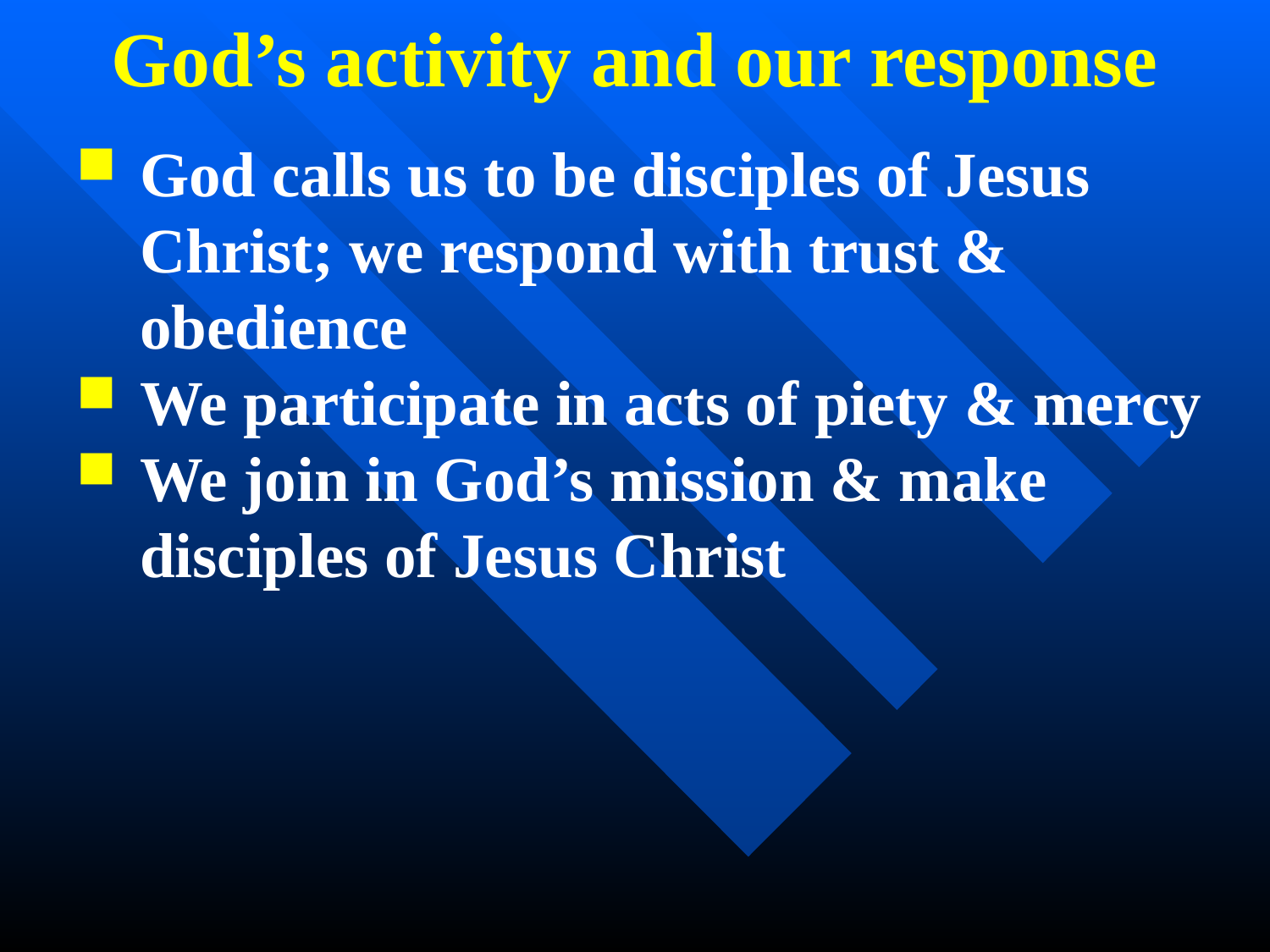

God’s activity and our response
God calls us to be disciples of Jesus Christ; we respond with trust & obedience
We participate in acts of piety & mercy
We join in God’s mission & make disciples of Jesus Christ